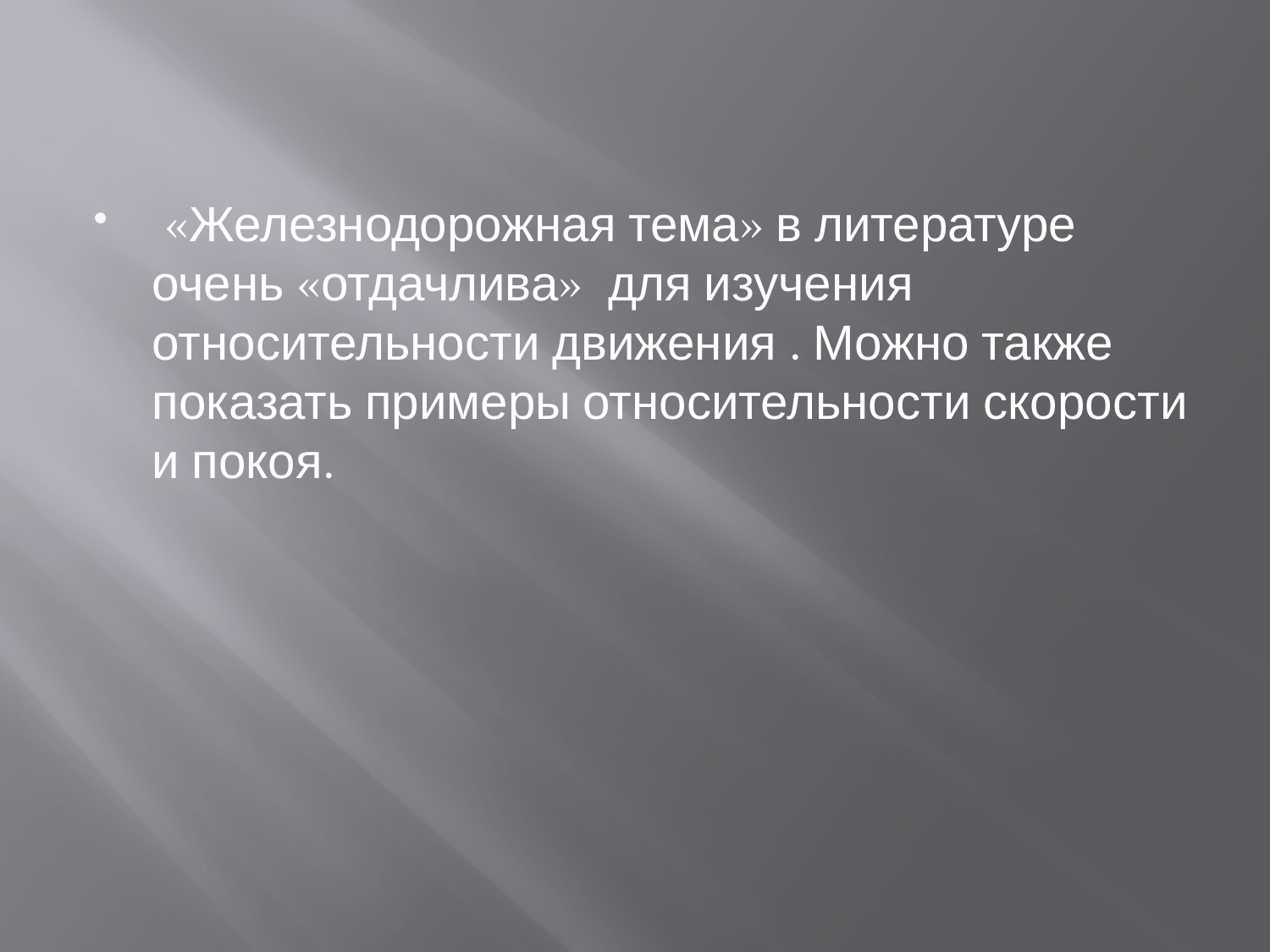

«Железнодорожная тема» в литературе очень «отдачлива»  для изучения относительности движения . Можно также показать примеры относительности скорости и покоя.